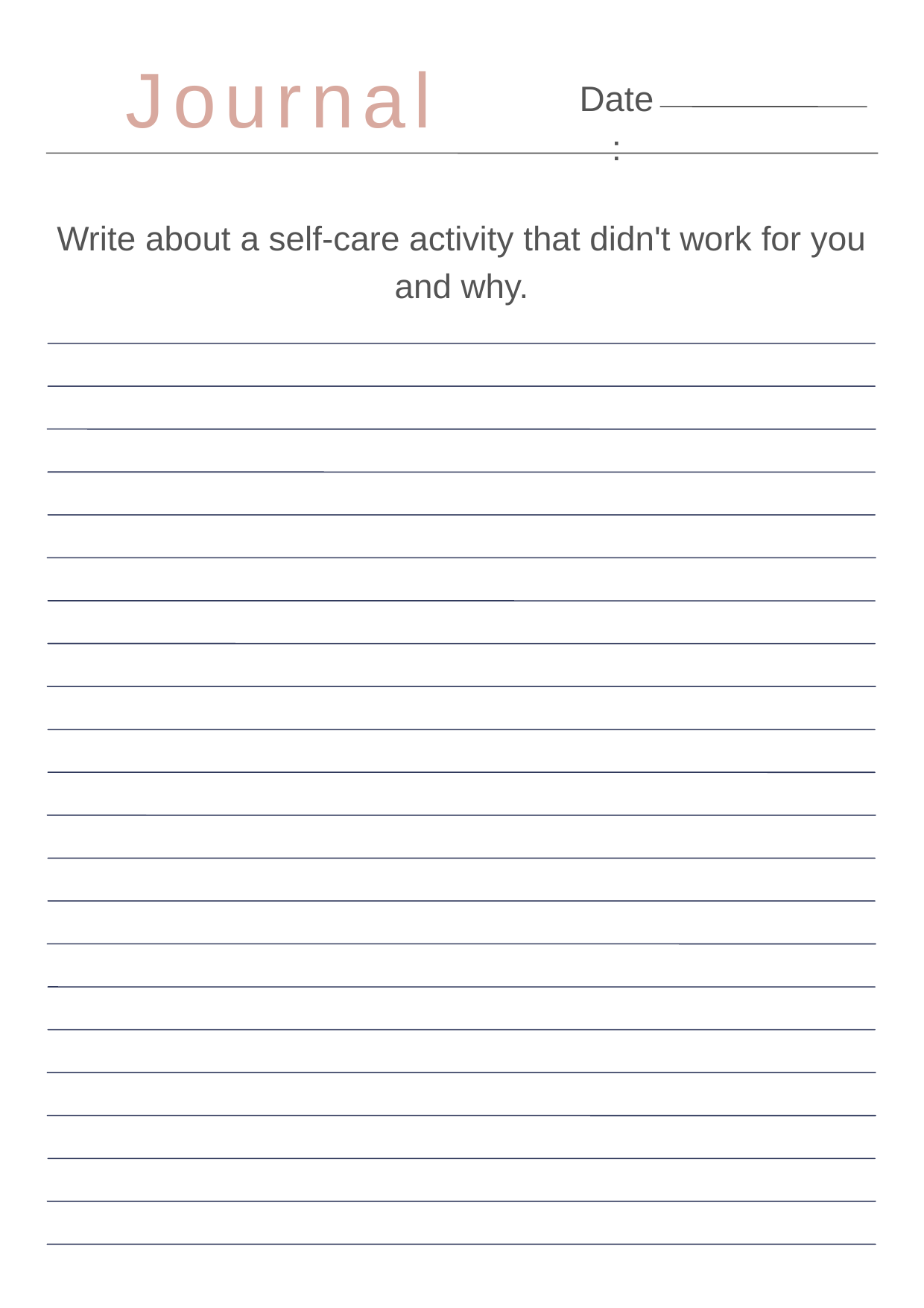

Journal
Date:

Write about a self-care activity that didn't work for you and why.